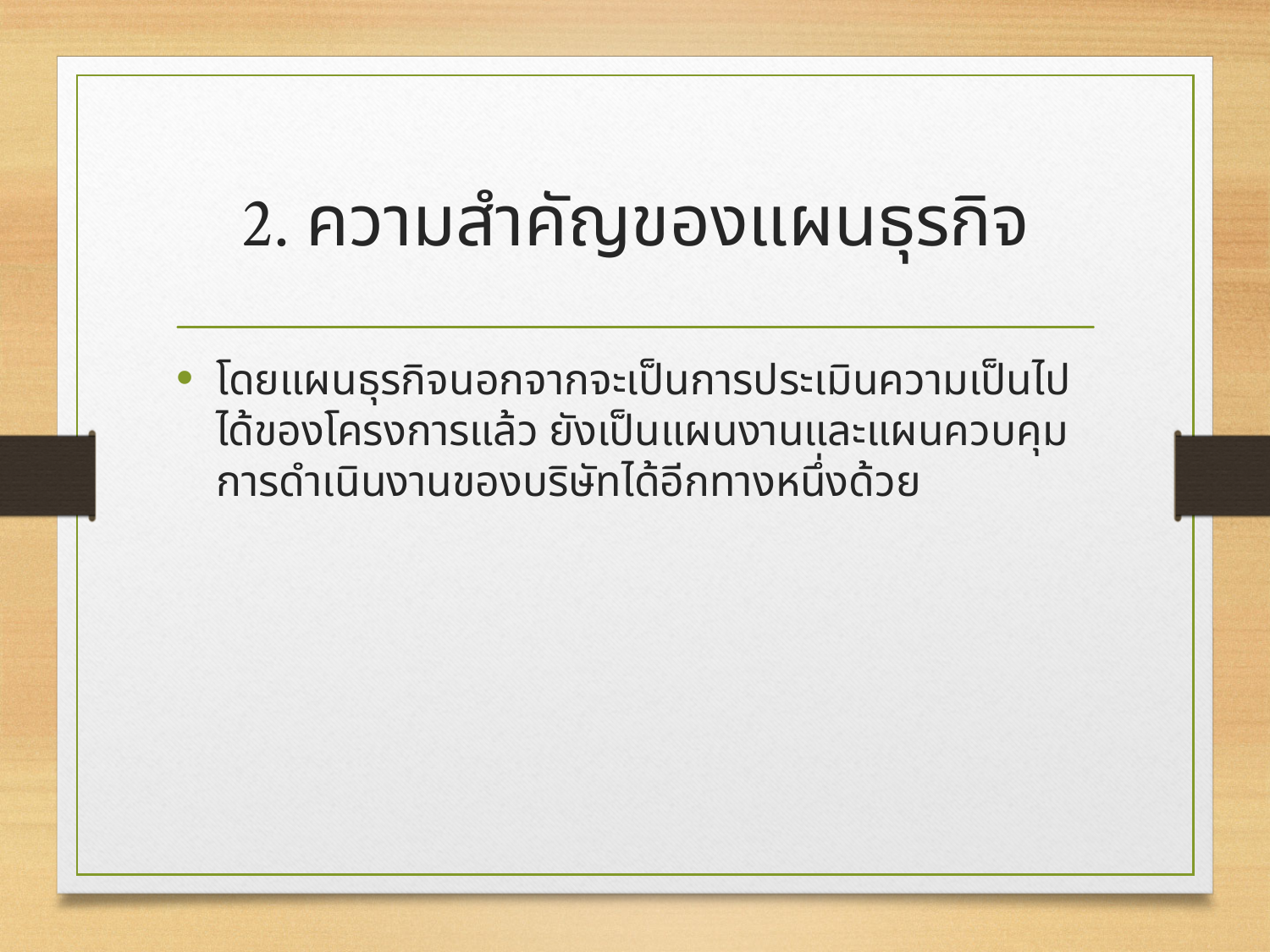

# 2. ความสำคัญของแผนธุรกิจ
โดยแผนธุรกิจนอกจากจะเป็นการประเมินความเป็นไปได้ของโครงการแล้ว ยังเป็นแผนงานและแผนควบคุมการดำเนินงานของบริษัทได้อีกทางหนึ่งด้วย